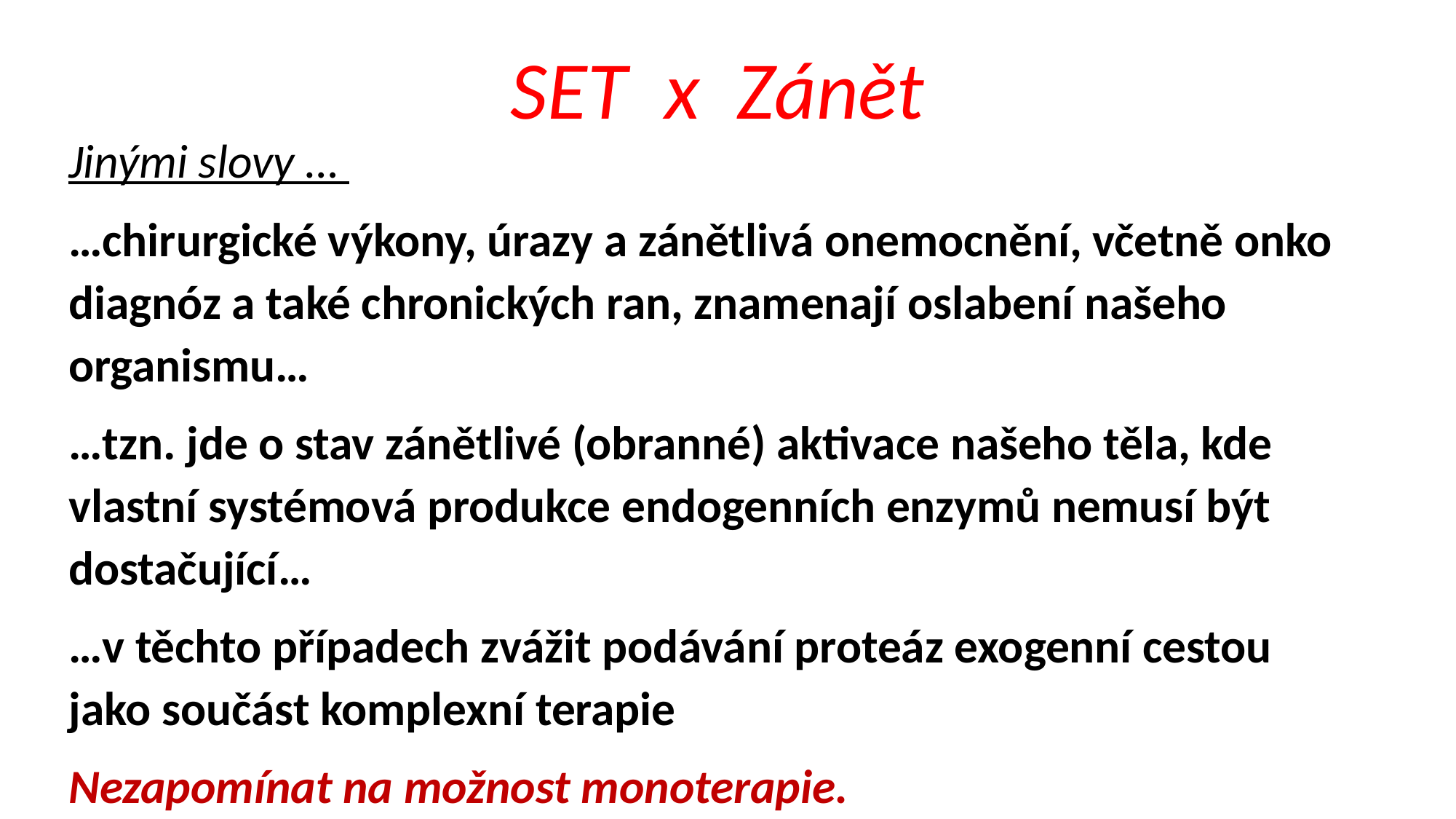

# SET  x  Zánět
Jinými slovy …
…chirurgické výkony, úrazy a zánětlivá onemocnění, včetně onko diagnóz a také chronických ran, znamenají oslabení našeho organismu…
…tzn. jde o stav zánětlivé (obranné) aktivace našeho těla, kde vlastní systémová produkce endogenních enzymů nemusí být dostačující…
…v těchto případech zvážit podávání proteáz exogenní cestou jako součást komplexní terapie
Nezapomínat na možnost monoterapie.